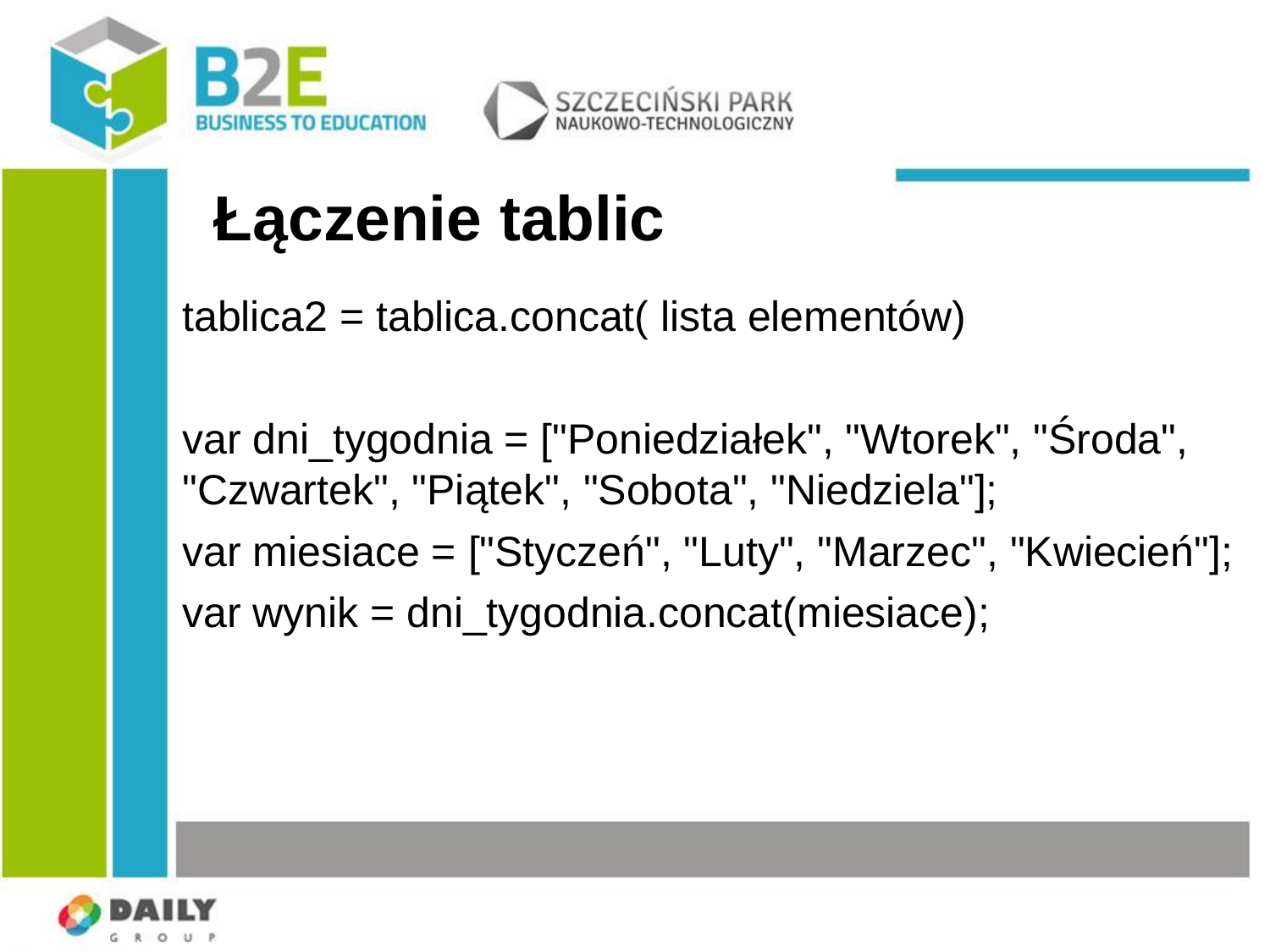

# Łączenie tablic
tablica2 = tablica.concat( lista elementów)

var dni_tygodnia = ["Poniedziałek", "Wtorek", "Środa", "Czwartek", "Piątek", "Sobota", "Niedziela"];
var miesiace = ["Styczeń", "Luty", "Marzec", "Kwiecień"];
var wynik = dni_tygodnia.concat(miesiace);